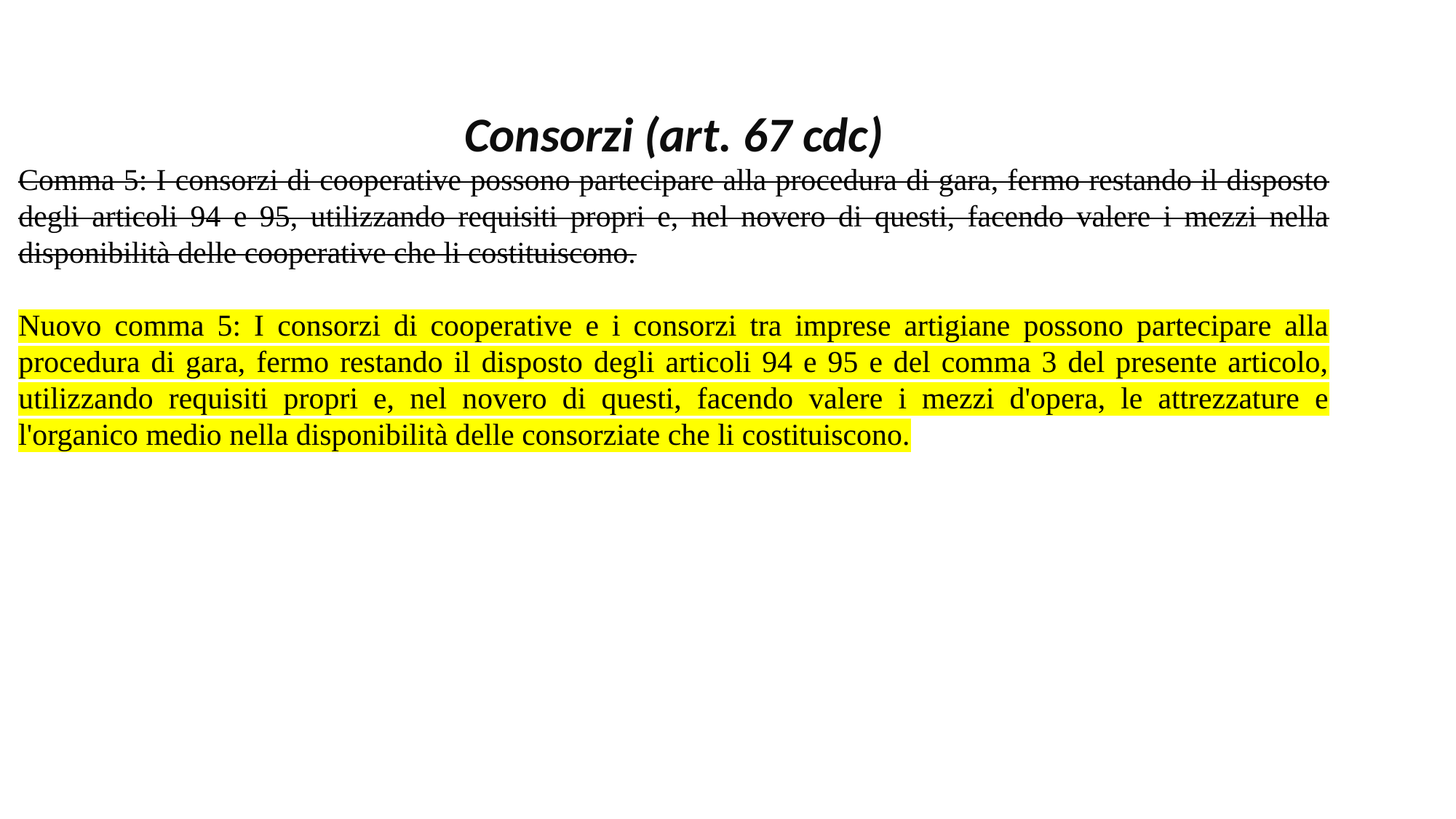

Consorzi (art. 67 cdc)
Comma 5: I consorzi di cooperative possono partecipare alla procedura di gara, fermo restando il disposto degli articoli 94 e 95, utilizzando requisiti propri e, nel novero di questi, facendo valere i mezzi nella disponibilità delle cooperative che li costituiscono.

Nuovo comma 5: I consorzi di cooperative e i consorzi tra imprese artigiane possono partecipare alla procedura di gara, fermo restando il disposto degli articoli 94 e 95 e del comma 3 del presente articolo, utilizzando requisiti propri e, nel novero di questi, facendo valere i mezzi d'opera, le attrezzature e l'organico medio nella disponibilità delle consorziate che li costituiscono.